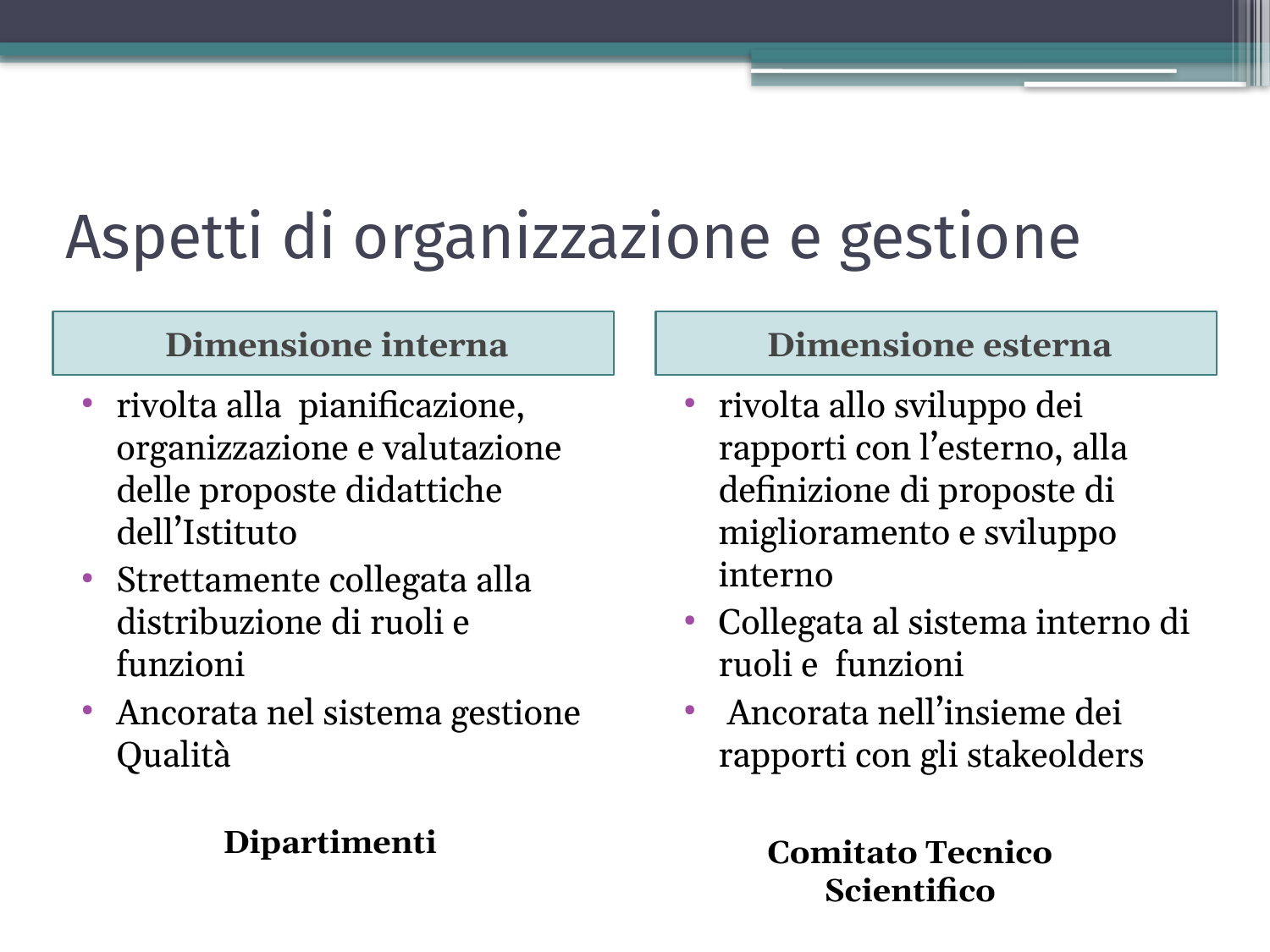

# Aspetti di organizzazione e gestione
Dimensione interna
Dimensione esterna
rivolta alla  pianificazione, organizzazione e valutazione delle proposte didattiche dell’Istituto
Strettamente collegata alla distribuzione di ruoli e funzioni
Ancorata nel sistema gestione Qualità

rivolta allo sviluppo dei rapporti con l’esterno, alla definizione di proposte di miglioramento e sviluppo interno
Collegata al sistema interno di ruoli e  funzioni
 Ancorata nell’insieme dei  rapporti con gli stakeolders
Dipartimenti
Comitato Tecnico Scientifico